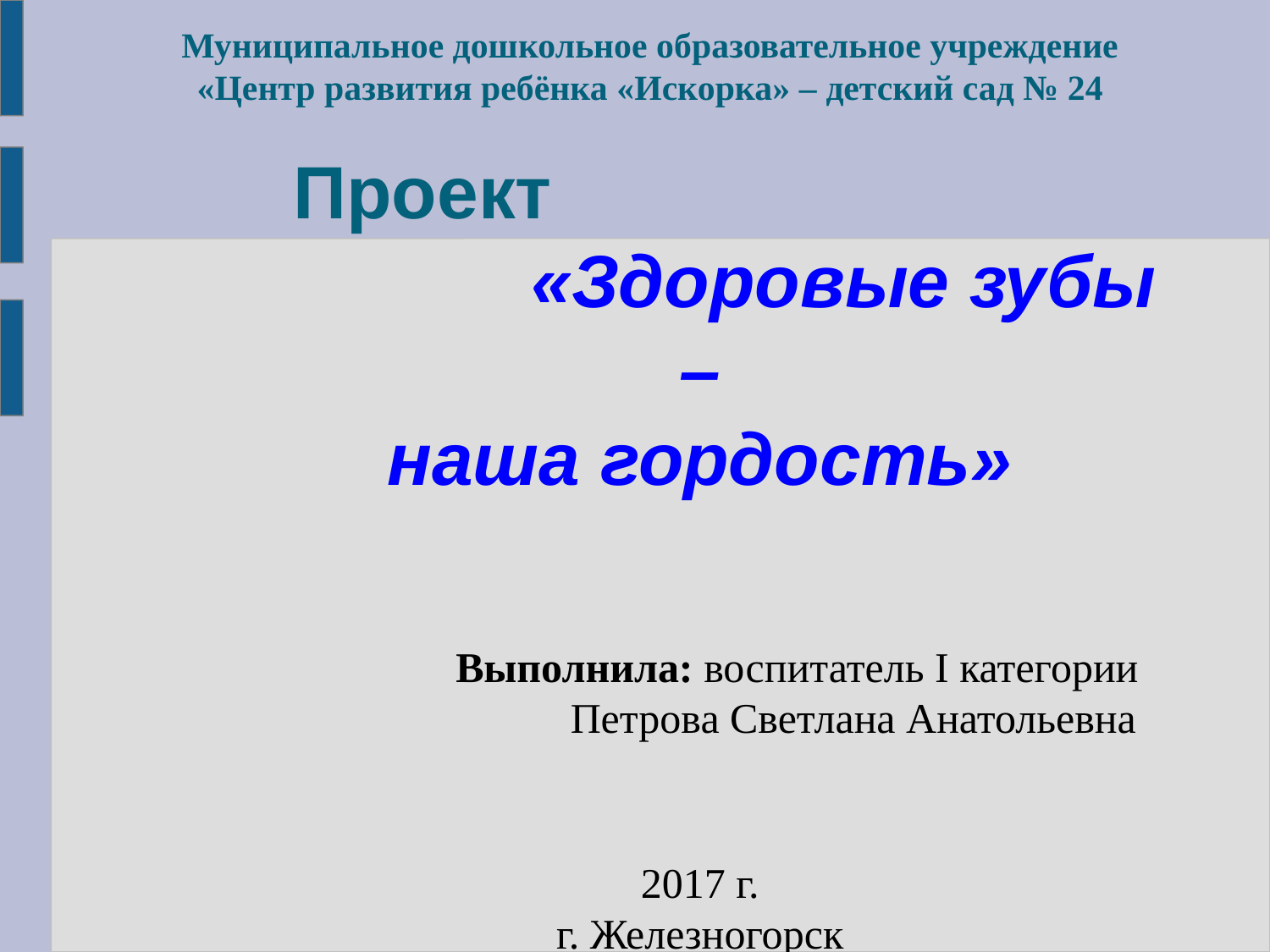

Муниципальное дошкольное образовательное учреждение «Центр развития ребёнка «Искорка» – детский сад № 24
  Проект                                            «Здоровые зубы –
наша гордость»

                  Выполнила: воспитатель I категории
                               Петрова Светлана Анатольевна

2017 г.
г. Железногорск